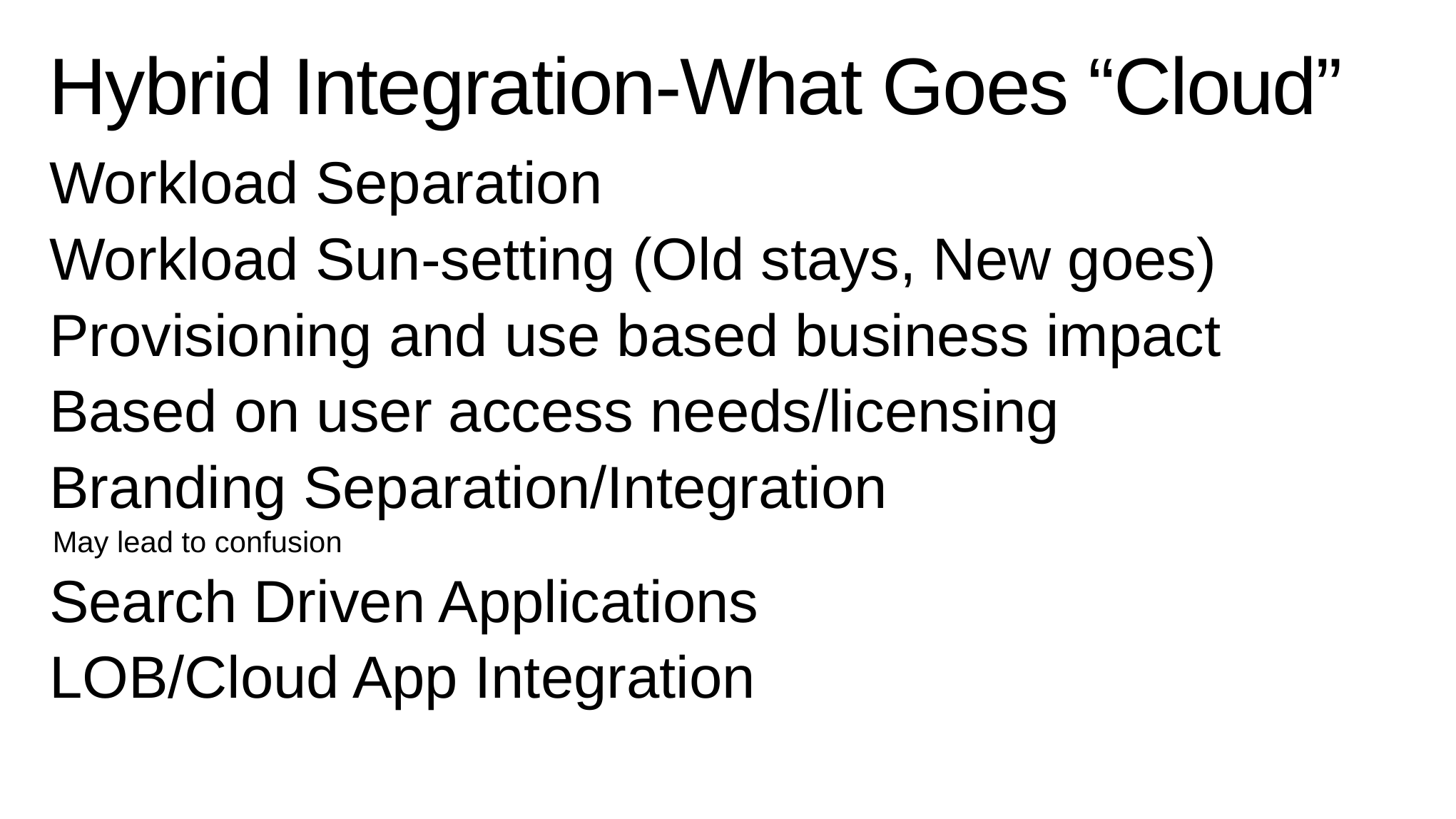

# Hybrid Integration-What Goes “Cloud”
Workload Separation
Workload Sun-setting (Old stays, New goes)
Provisioning and use based business impact
Based on user access needs/licensing
Branding Separation/Integration
May lead to confusion
Search Driven Applications
LOB/Cloud App Integration